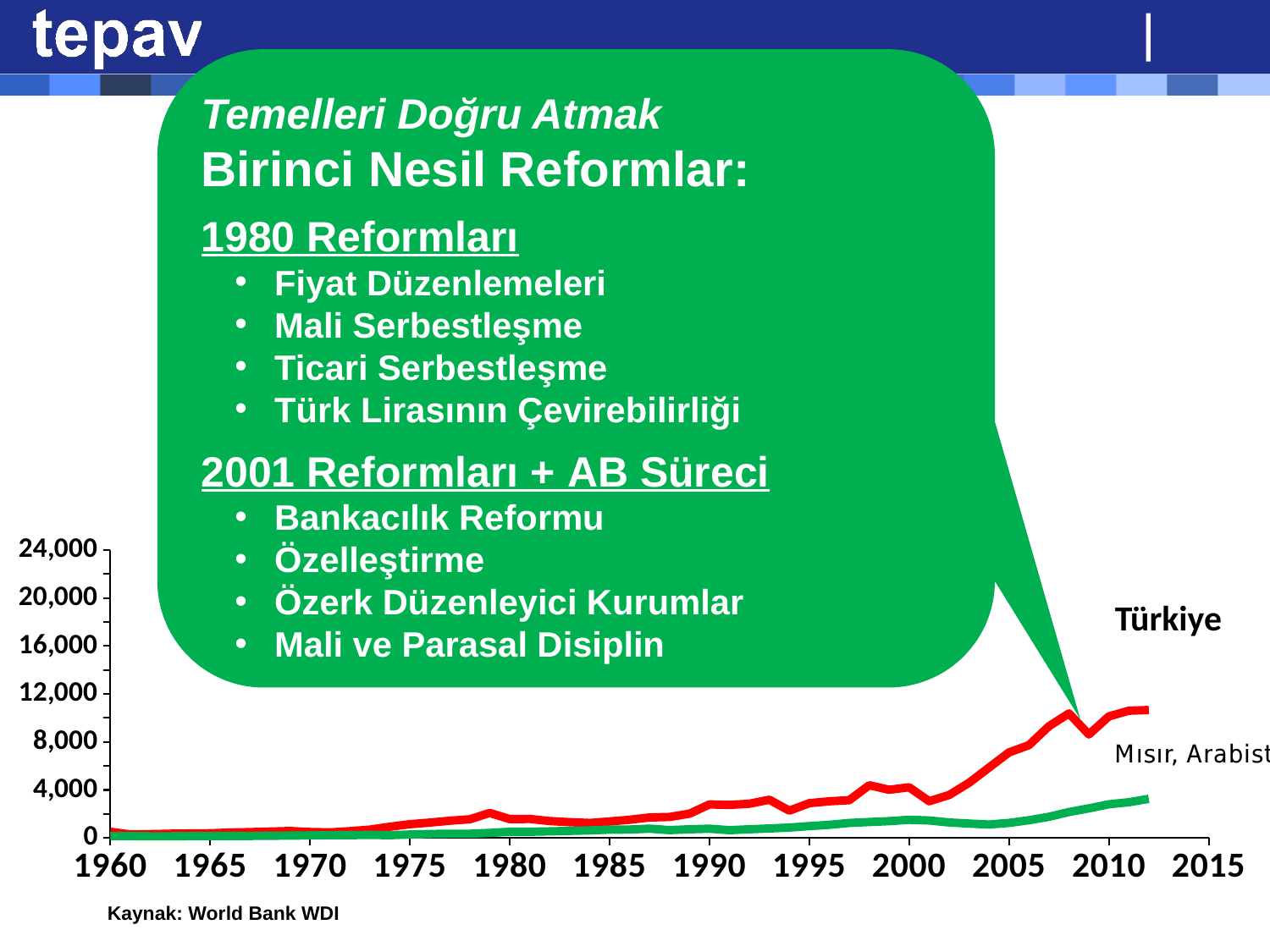

### Chart

| Category |  |  |
|---|---|---|
Temelleri Doğru Atmak
Birinci Nesil Reformlar:

1980 Reformları
 Fiyat Düzenlemeleri
 Mali Serbestleşme
 Ticari Serbestleşme
 Türk Lirasının Çevirebilirliği

2001 Reformları + AB Süreci
 Bankacılık Reformu
 Özelleştirme
 Özerk Düzenleyici Kurumlar
 Mali ve Parasal Disiplin

Türkiye
Mısır, Arabistan
Kaynak: World Bank WDI